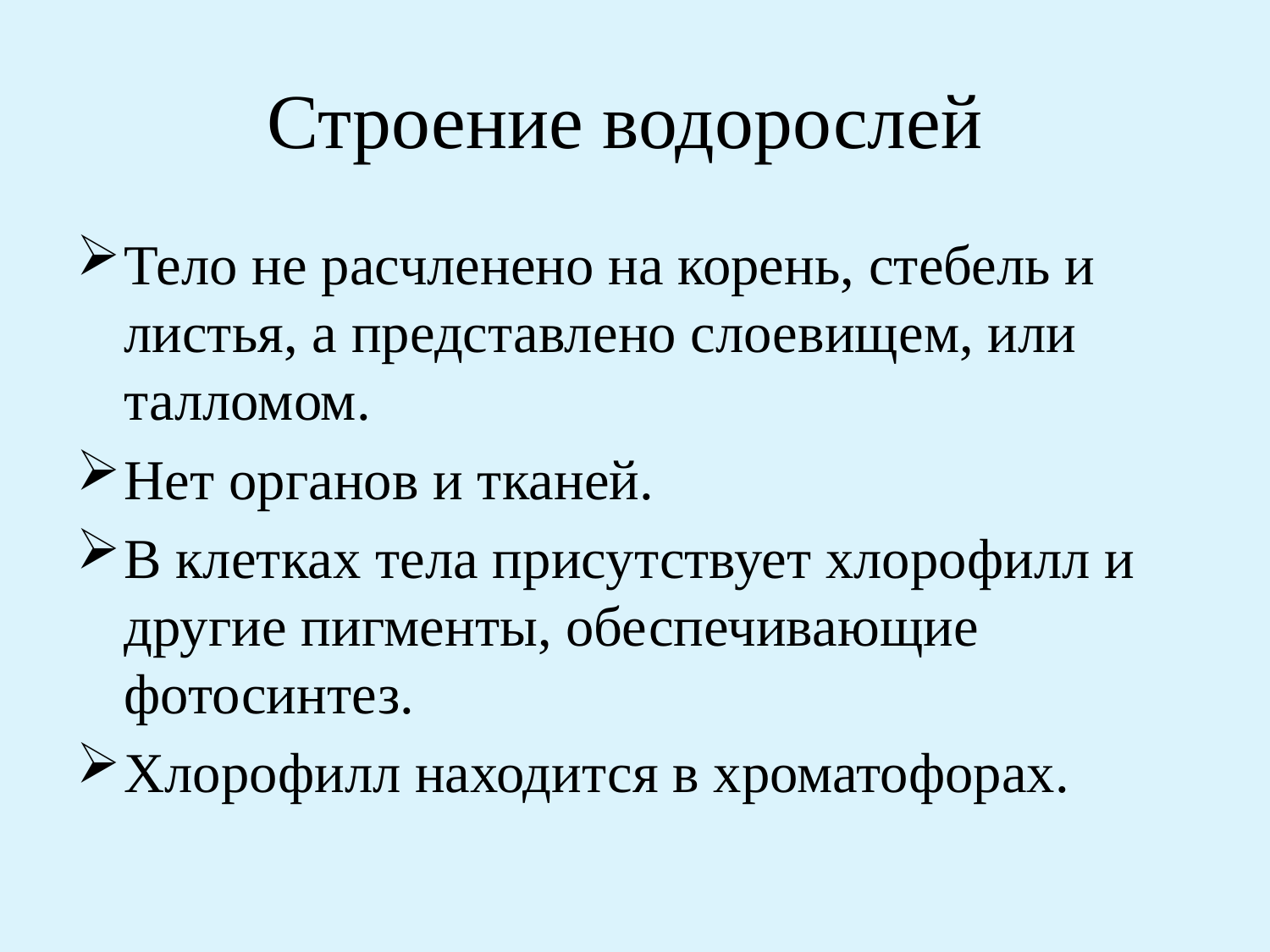

# Строение водорослей
Тело не расчленено на корень, стебель и листья, а представлено слоевищем, или талломом.
Нет органов и тканей.
В клетках тела присутствует хлорофилл и другие пигменты, обеспечивающие фотосинтез.
Хлорофилл находится в хроматофорах.